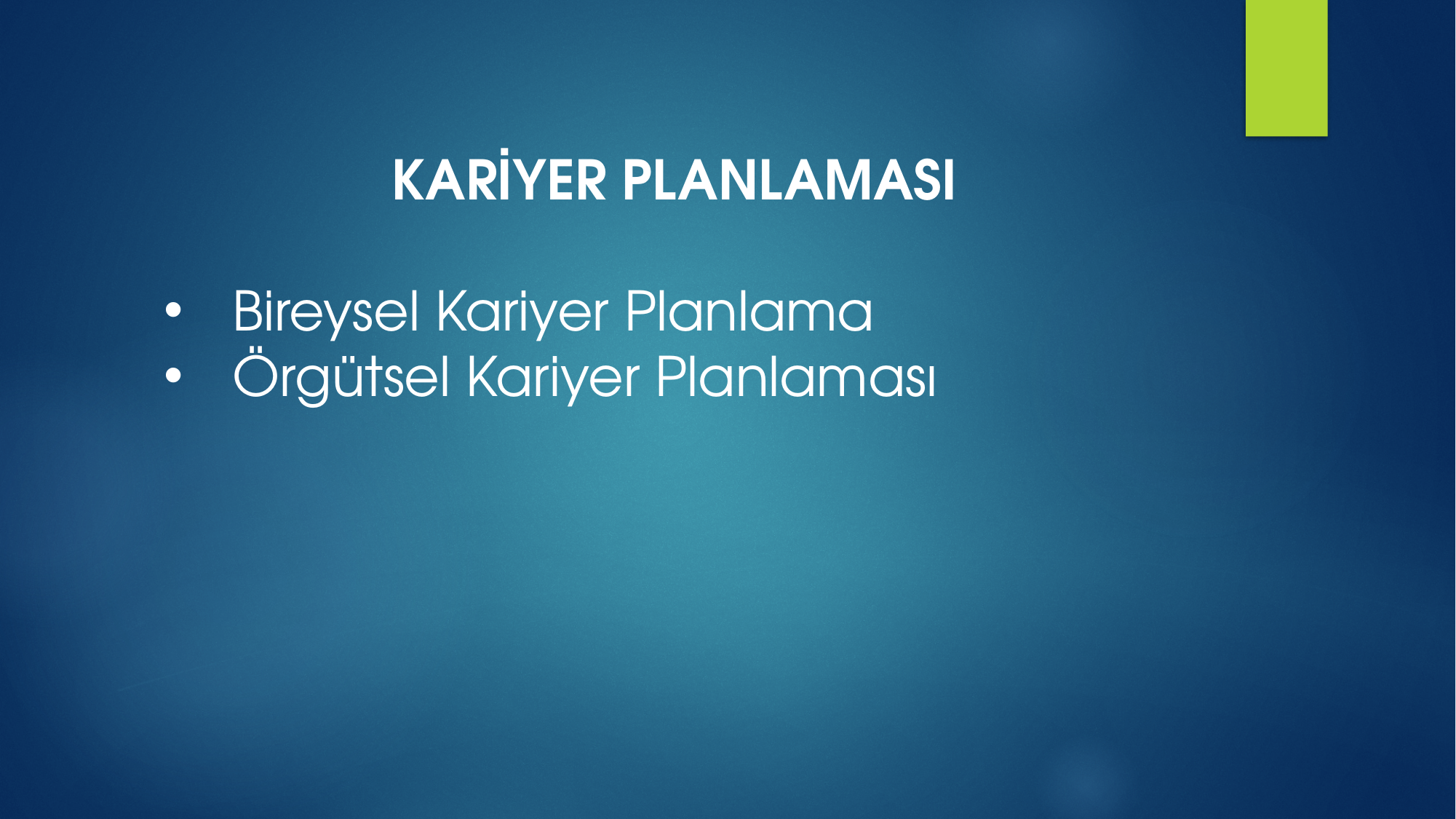

KARİYER PLANLAMASI

Bireysel Kariyer Planlama
Örgütsel Kariyer Planlaması